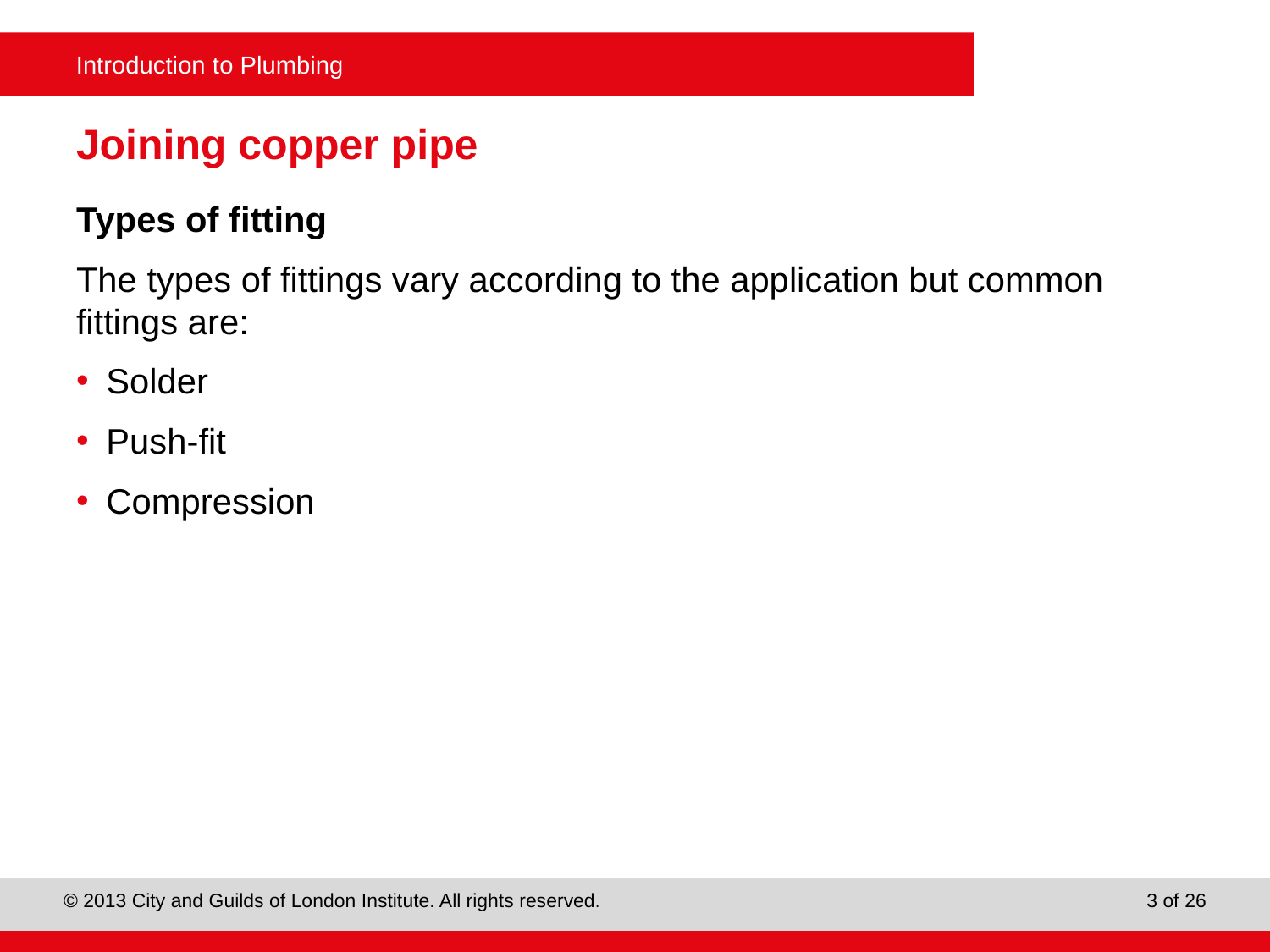

# Joining copper pipe
Types of fitting
The types of fittings vary according to the application but common fittings are:
Solder
Push-fit
Compression